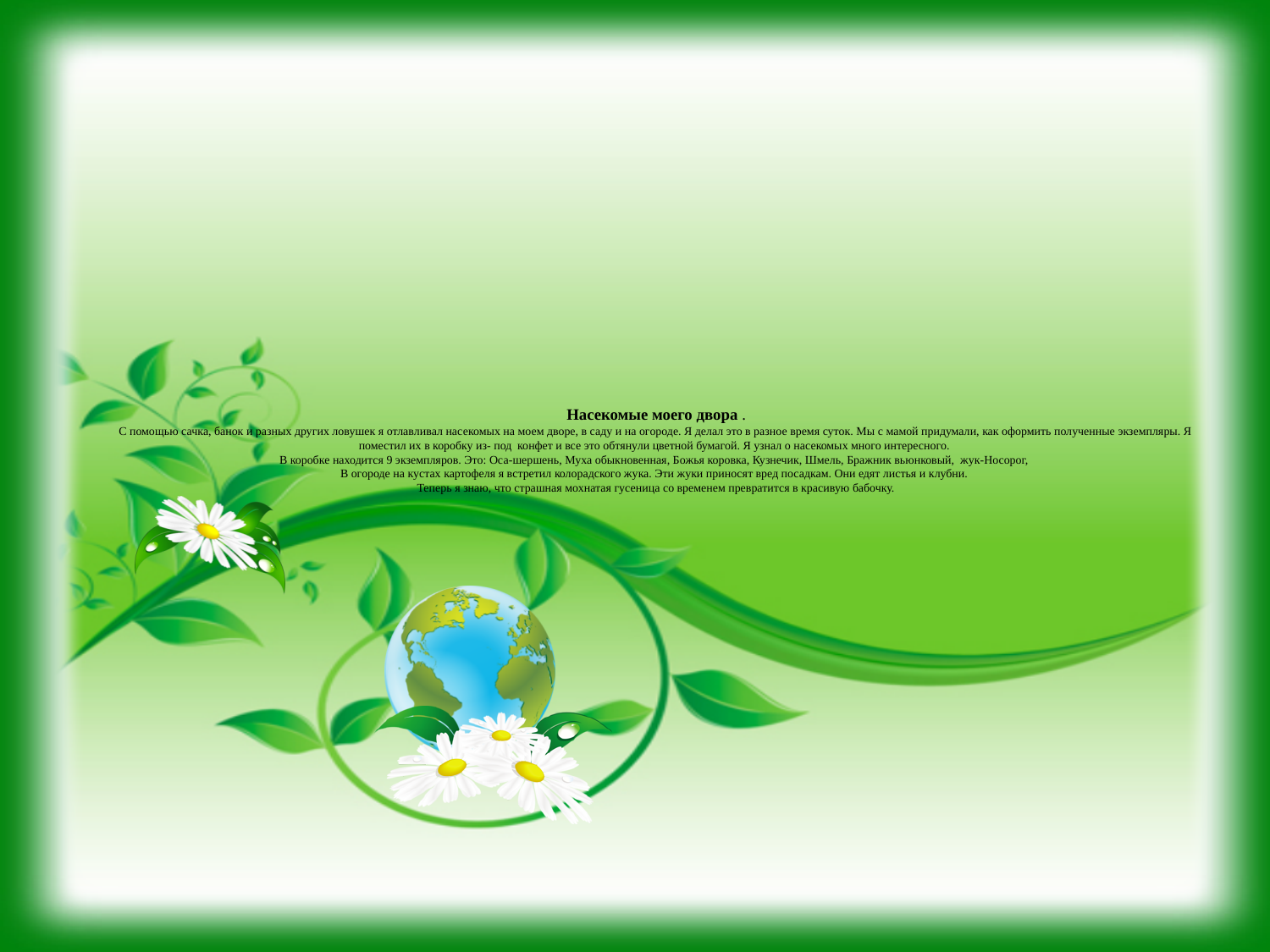

# Насекомые моего двора . С помощью сачка, банок и разных других ловушек я отлавливал насекомых на моем дворе, в саду и на огороде. Я делал это в разное время суток. Мы с мамой придумали, как оформить полученные экземпляры. Я поместил их в коробку из- под  конфет и все это обтянули цветной бумагой. Я узнал о насекомых много интересного. В коробке находится 9 экземпляров. Это: Оса-шершень, Муха обыкновенная, Божья коровка, Кузнечик, Шмель, Бражник вьюнковый,  жук-Носорог, В огороде на кустах картофеля я встретил колорадского жука. Эти жуки приносят вред посадкам. Они едят листья и клубни. Теперь я знаю, что страшная мохнатая гусеница со временем превратится в красивую бабочку.